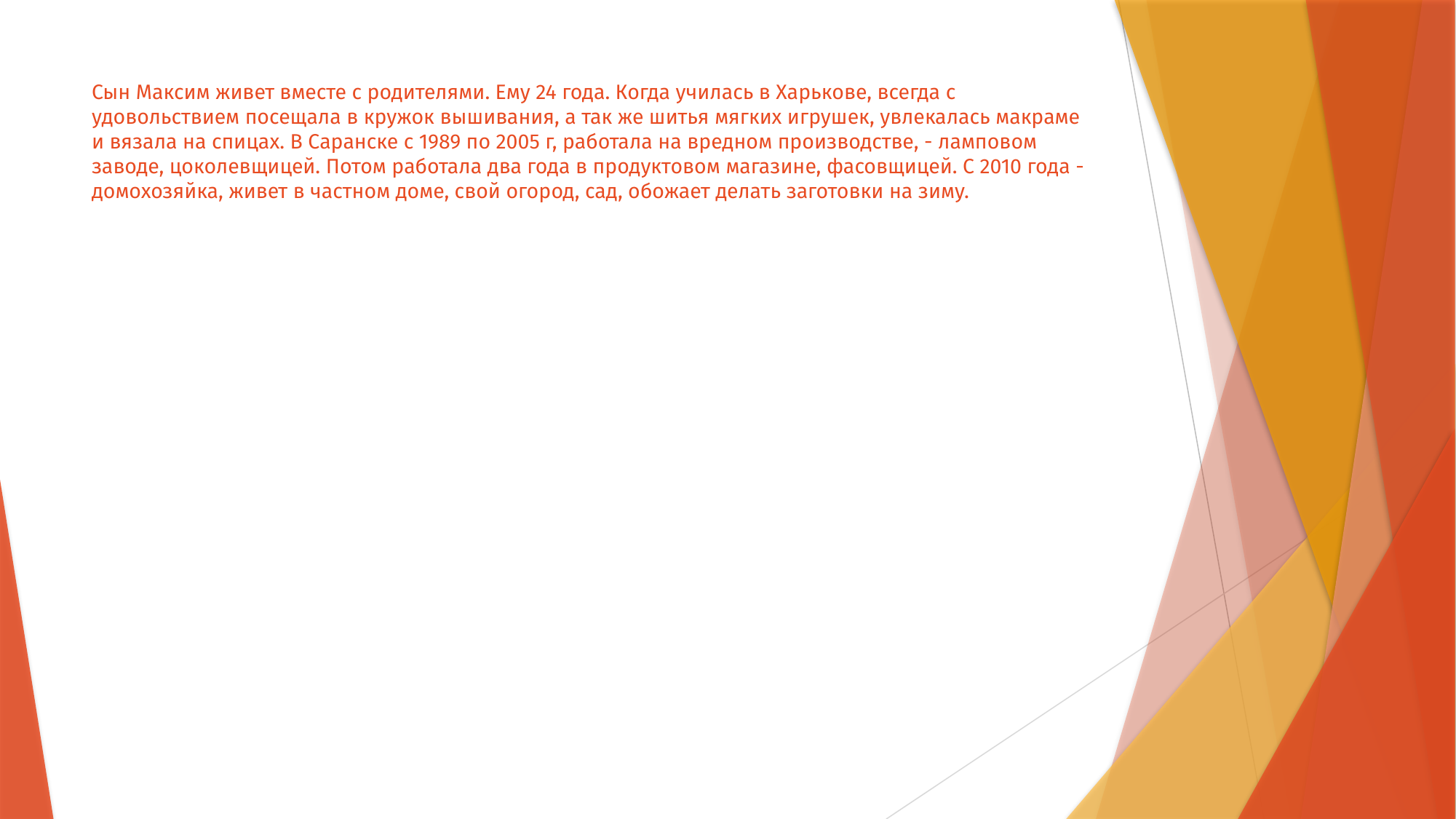

# Сын Максим живет вместе с родителями. Ему 24 года. Когда училась в Харькове, всегда с удовольствием посещала в кружок вышивания, а так же шитья мягких игрушек, увлекалась макраме и вязала на спицах. В Саранске с 1989 по 2005 г, работала на вредном производстве, - ламповом заводе, цоколевщицей. Потом работала два года в продуктовом магазине, фасовщицей. С 2010 года - домохозяйка, живет в частном доме, свой огород, сад, обожает делать заготовки на зиму.